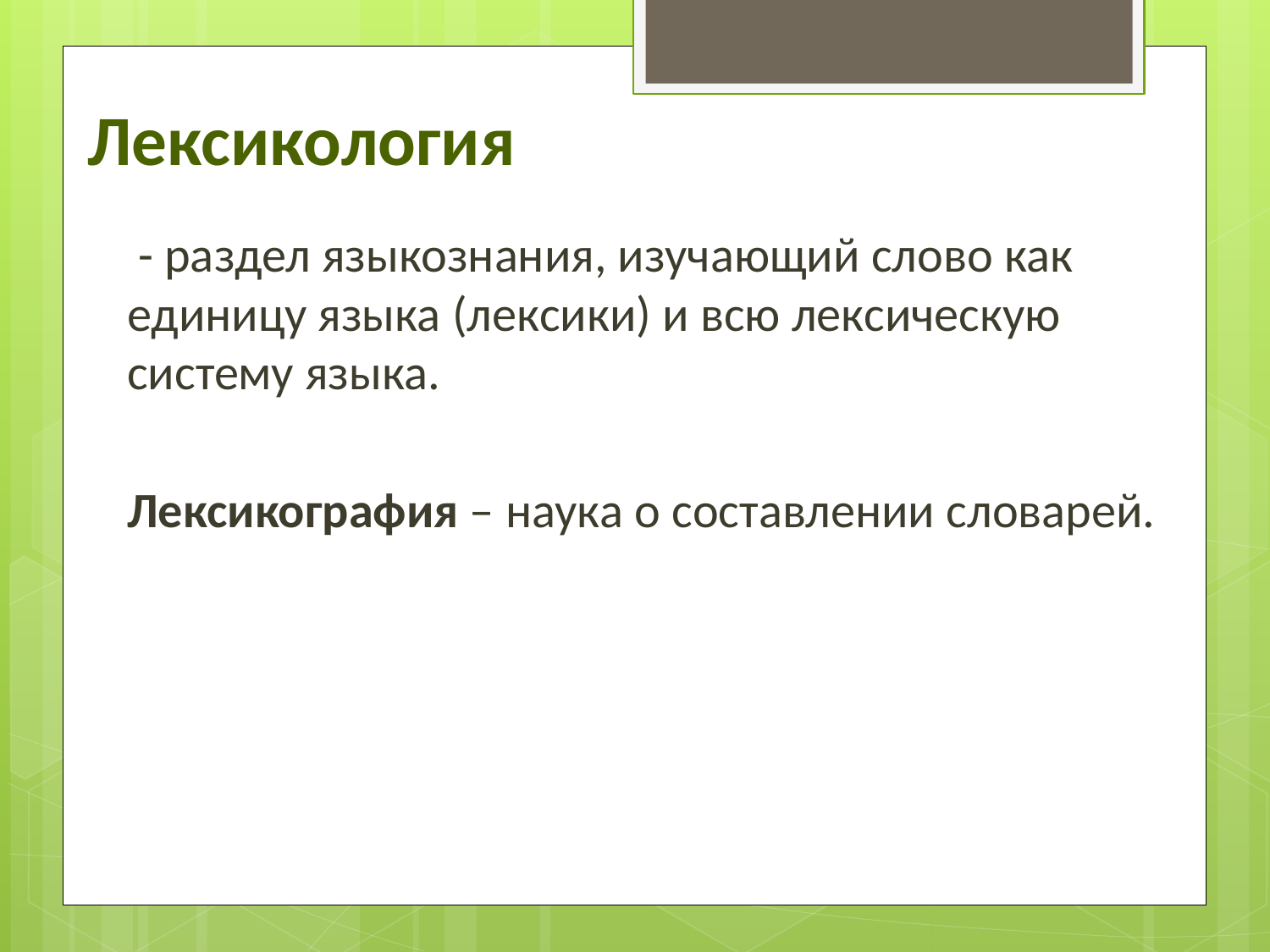

# Лексикология
 - раздел языкознания, изучающий слово как единицу языка (лексики) и всю лексическую систему языка.

Лексикография – наука о составлении словарей.